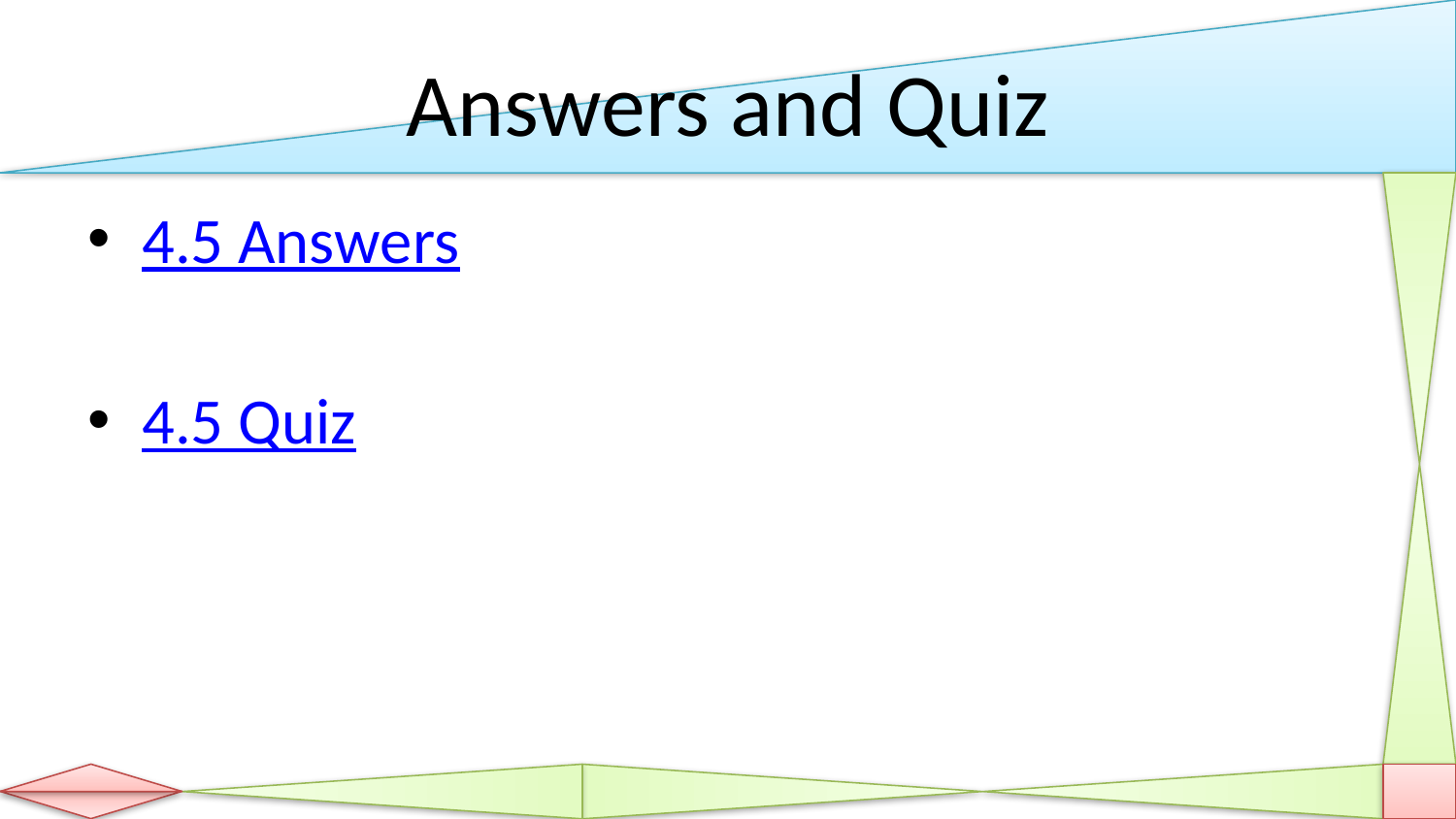

# Answers and Quiz
4.5 Answers

4.5 Quiz